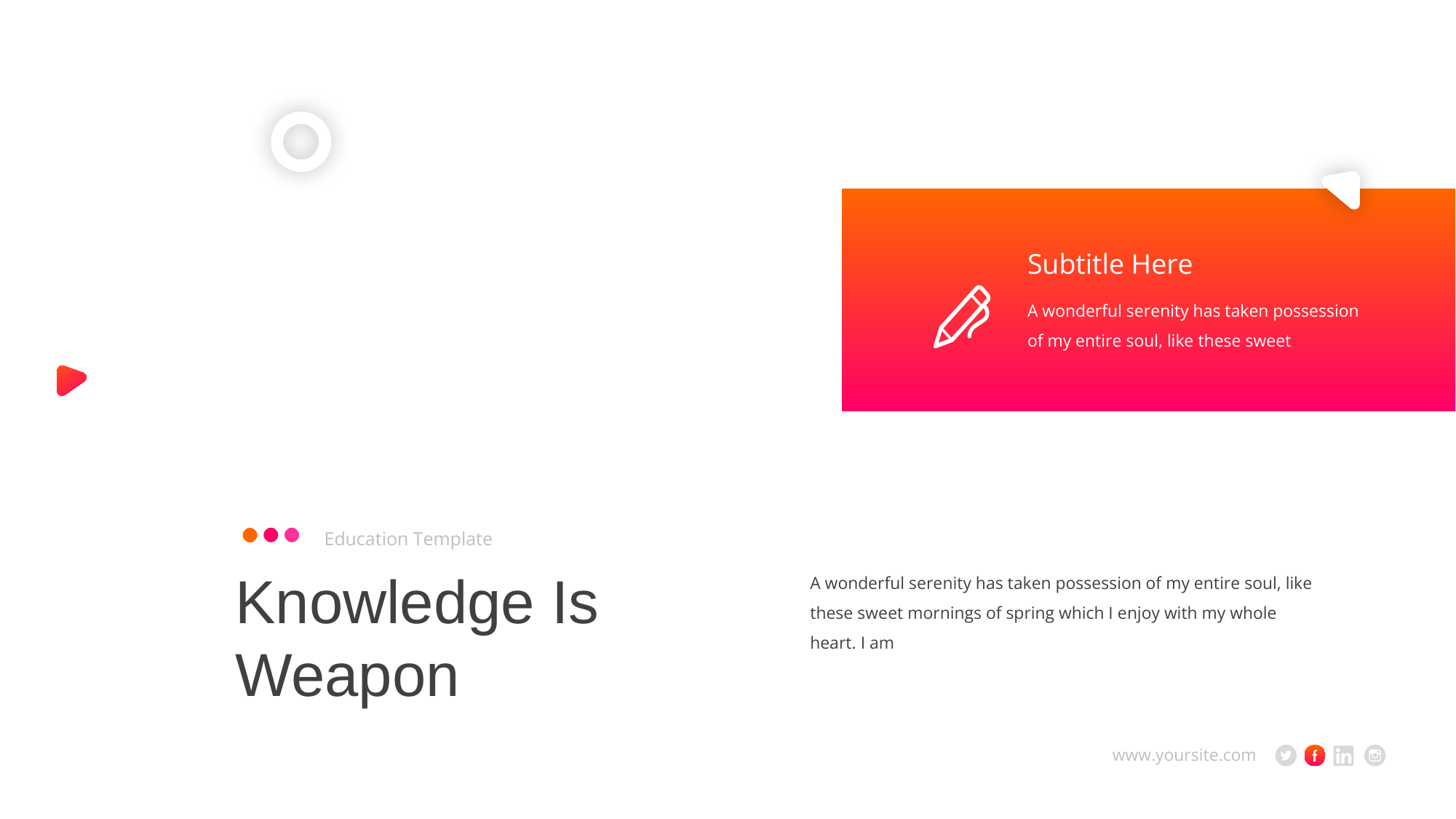

Subtitle Here

A wonderful serenity has taken possession of my entire soul, like these sweet

Education Template

Knowledge Is Weapon
A wonderful serenity has taken possession of my entire soul, like these sweet mornings of spring which I enjoy with my whole heart. I am
www.yoursite.com